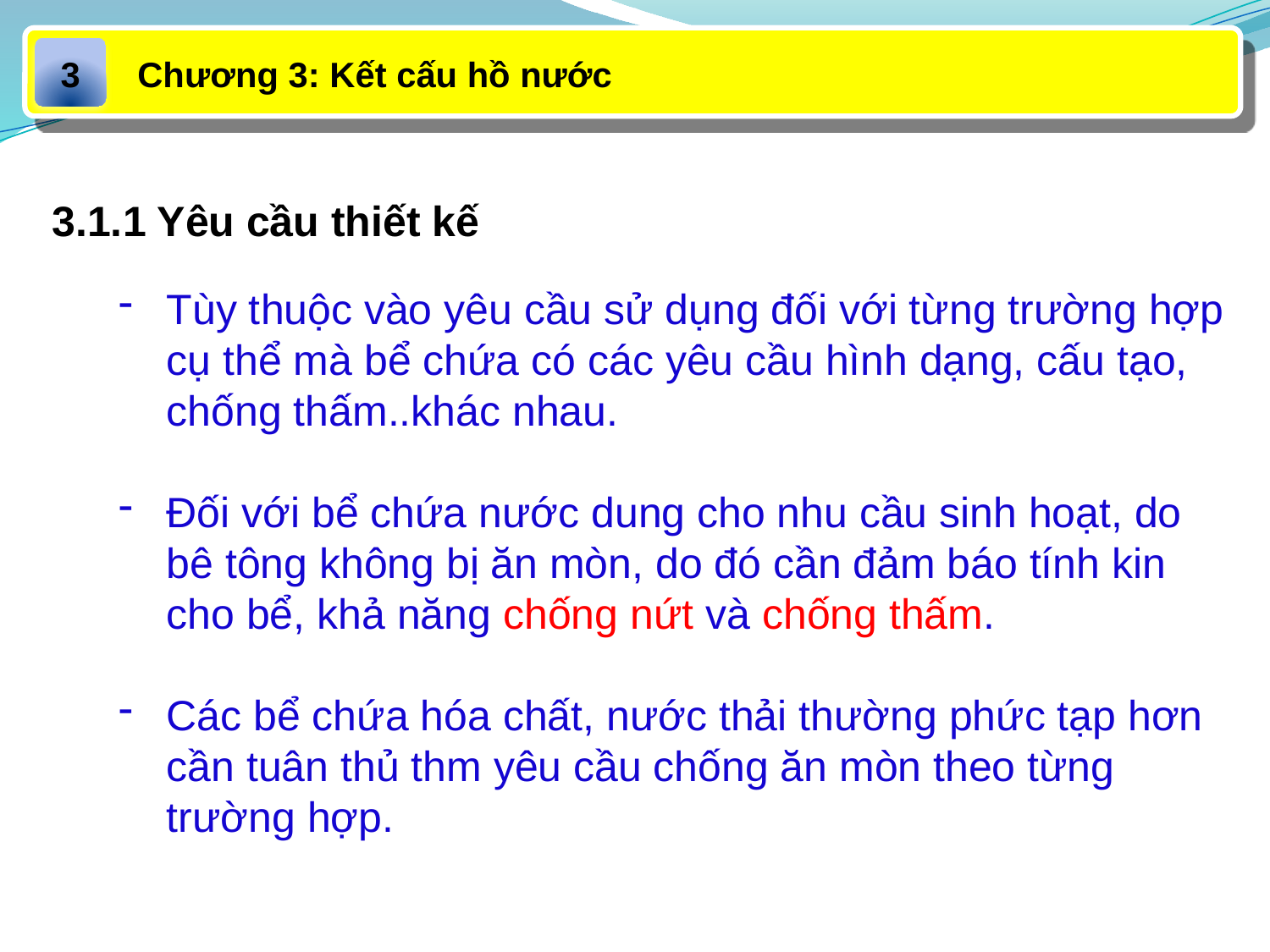

Chương 3: Kết cấu hồ nước
3

3.1.1 Yêu cầu thiết kế
Tùy thuộc vào yêu cầu sử dụng đối với từng trường hợp cụ thể mà bể chứa có các yêu cầu hình dạng, cấu tạo, chống thấm..khác nhau.

Đối với bể chứa nước dung cho nhu cầu sinh hoạt, do bê tông không bị ăn mòn, do đó cần đảm báo tính kin cho bể, khả năng chống nứt và chống thấm.

Các bể chứa hóa chất, nước thải thường phức tạp hơn cần tuân thủ thm yêu cầu chống ăn mòn theo từng trường hợp.